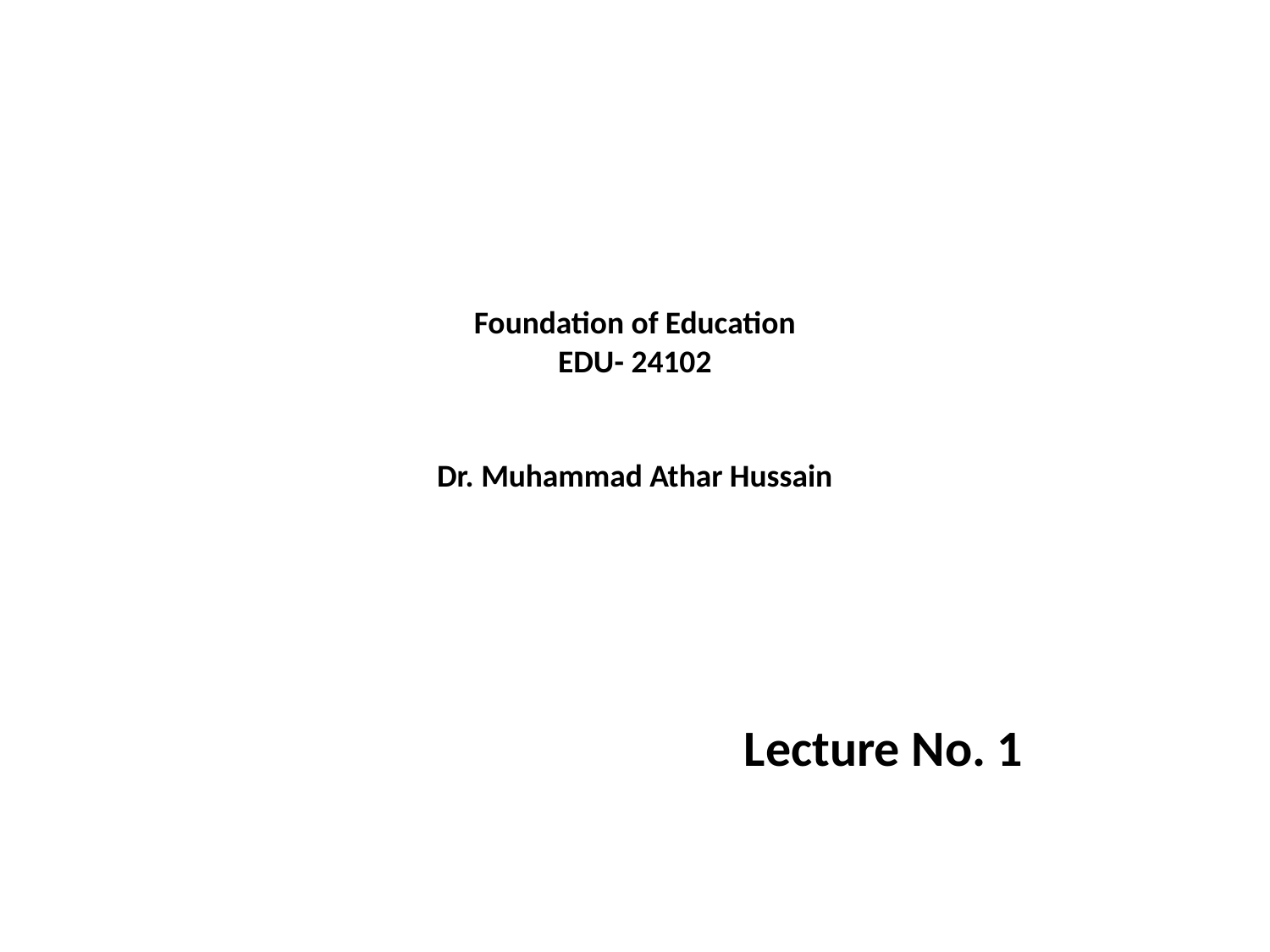

# Foundation of Education EDU- 24102 Dr. Muhammad Athar Hussain
Lecture No. 1